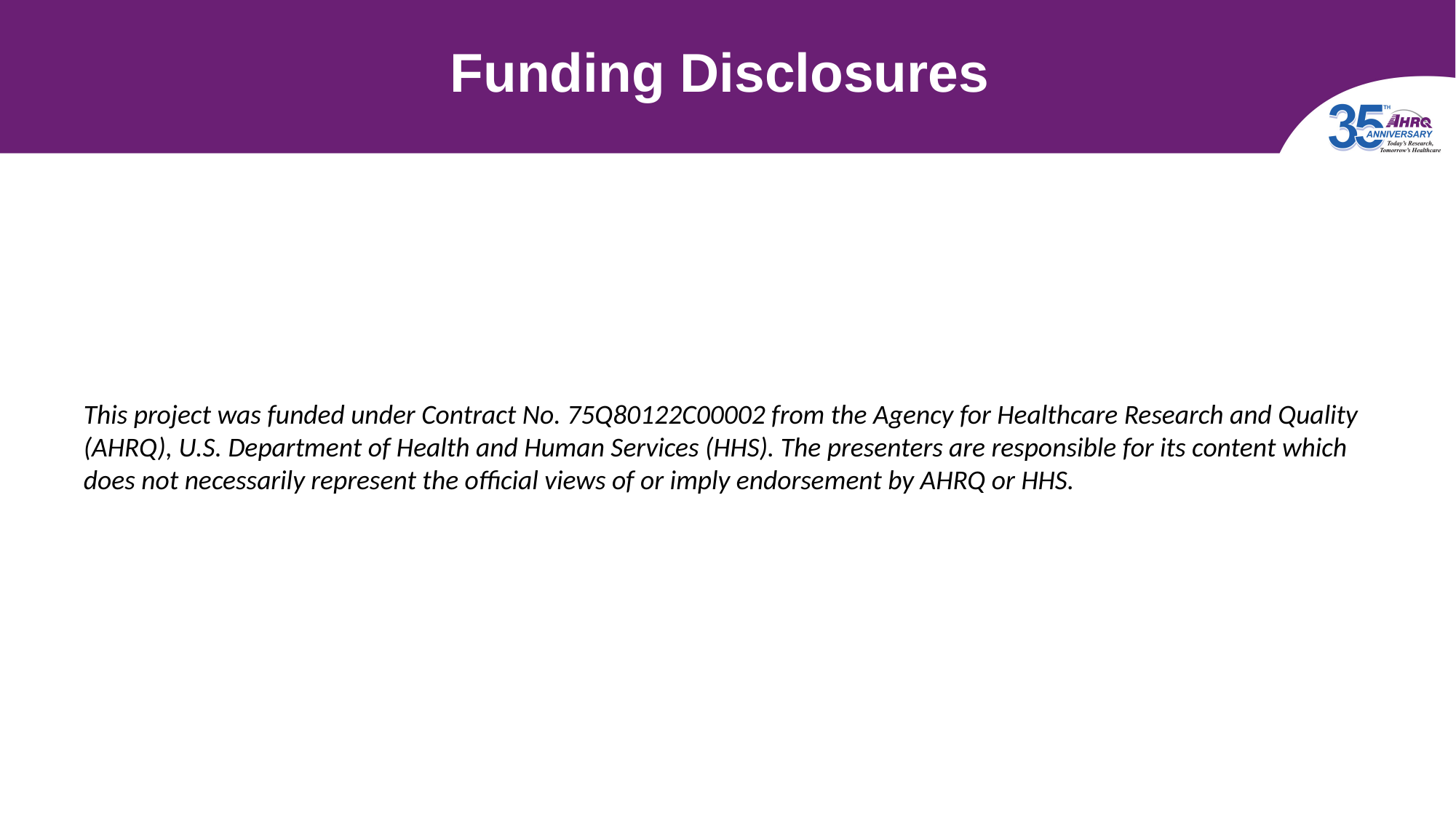

# Funding Disclosures
This project was funded under Contract No. 75Q80122C00002 from the Agency for Healthcare Research and Quality (AHRQ), U.S. Department of Health and Human Services (HHS). The presenters are responsible for its content which does not necessarily represent the official views of or imply endorsement by AHRQ or HHS.